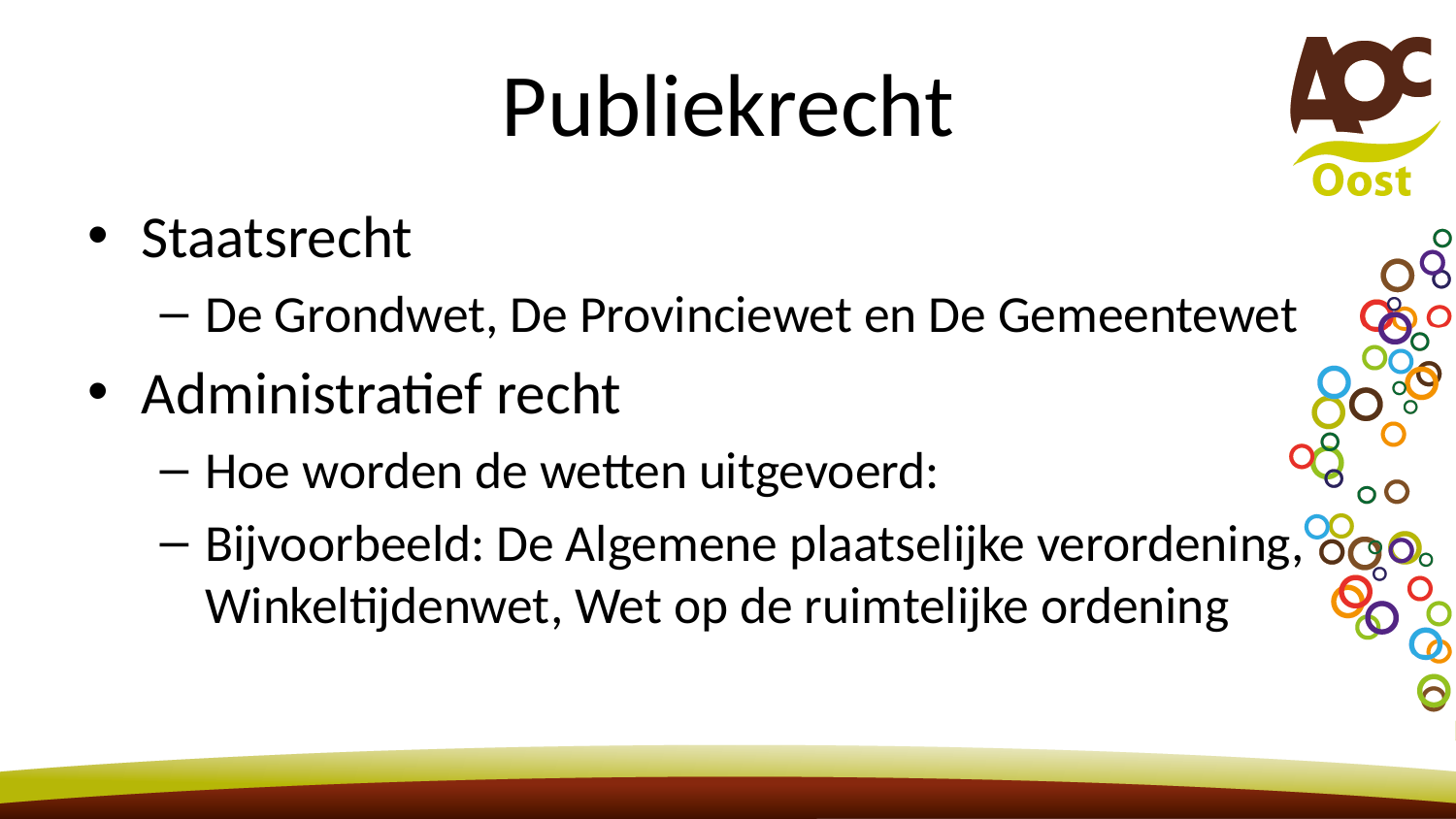

# Publiekrecht
Staatsrecht
De Grondwet, De Provinciewet en De Gemeentewet
Administratief recht
Hoe worden de wetten uitgevoerd:
Bijvoorbeeld: De Algemene plaatselijke verordening, Winkeltijdenwet, Wet op de ruimtelijke ordening